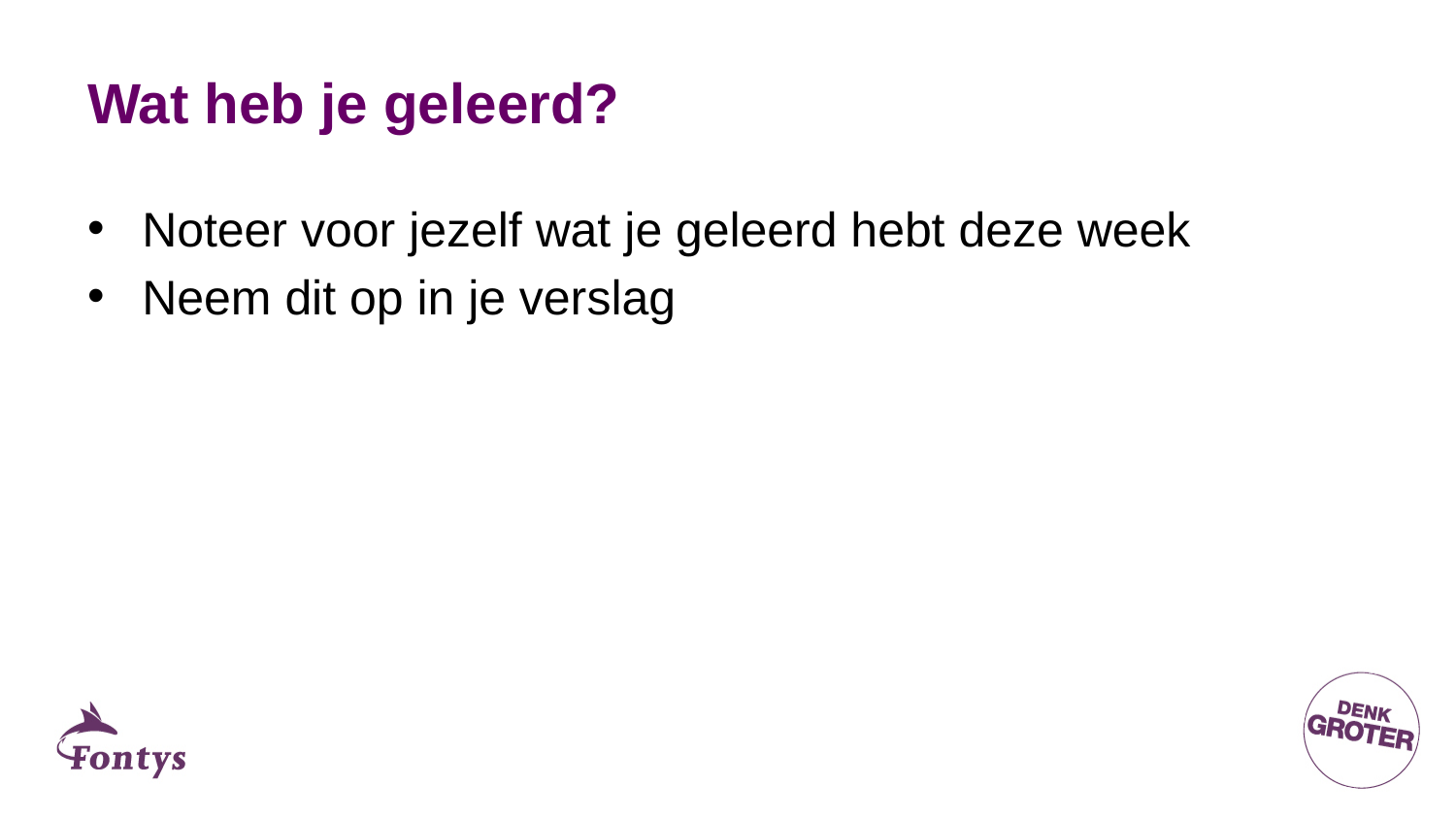

# Wat heb je geleerd?
Noteer voor jezelf wat je geleerd hebt deze week
Neem dit op in je verslag